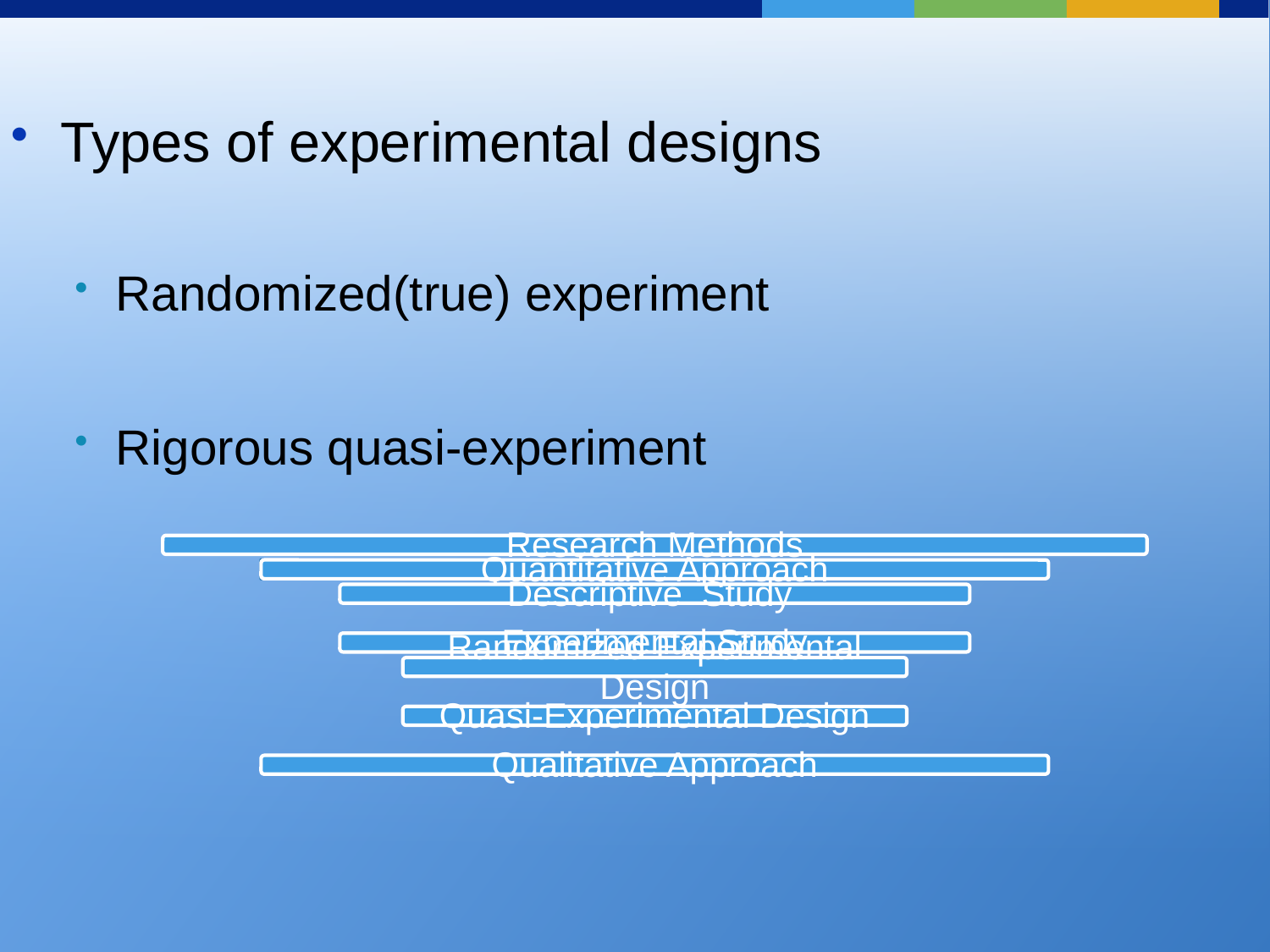

Types of experimental designs

Randomized(true) experiment

Rigorous quasi-experiment
Research Methods
Quantitative Approach
Descriptive  Study
Experimental Study
Qualitative Approach
Randomized Experimental Design
Quasi-Experimental Design